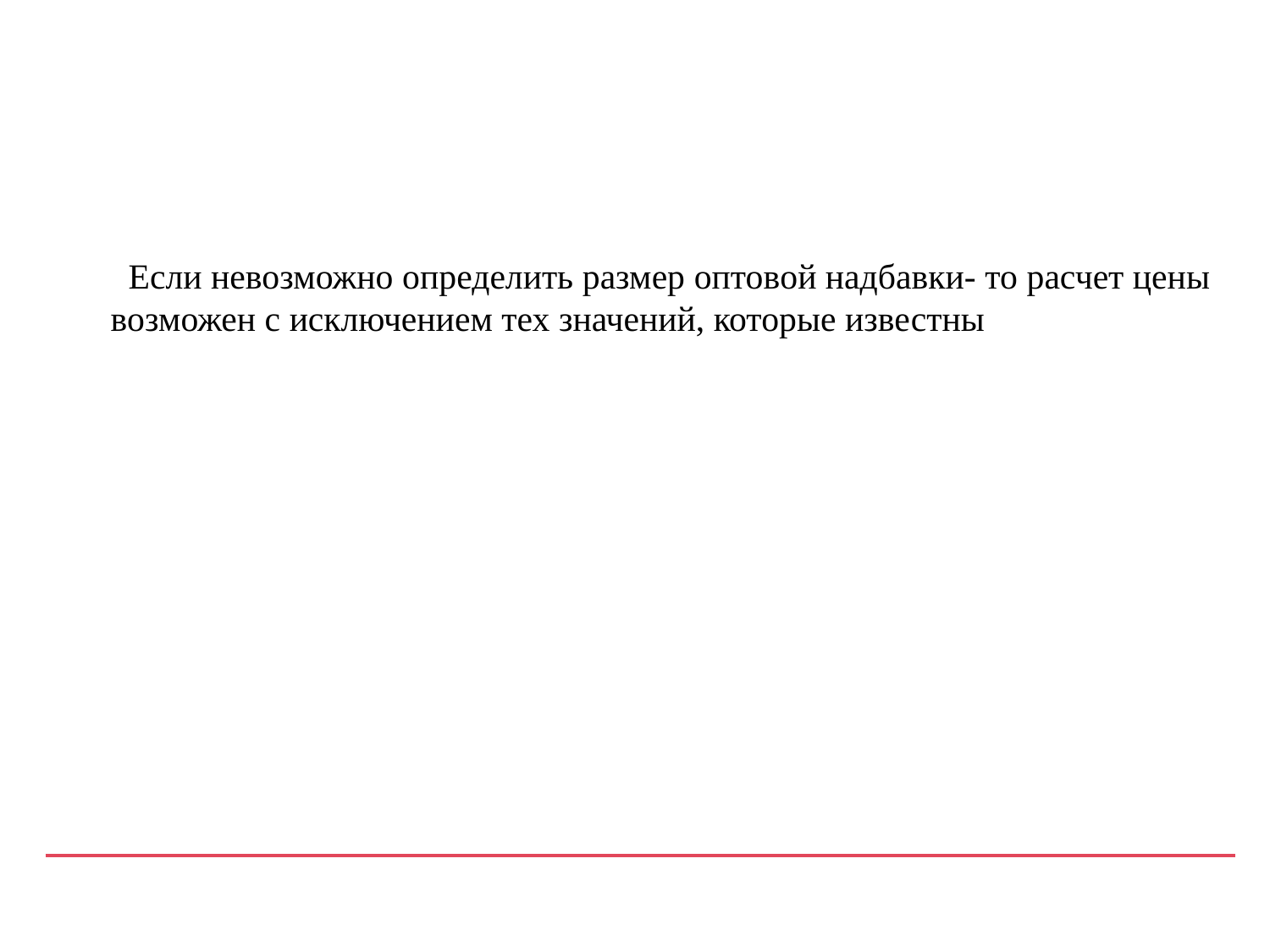

# Если невозможно определить размер оптовой надбавки- то расчет цены возможен с исключением тех значений, которые известны